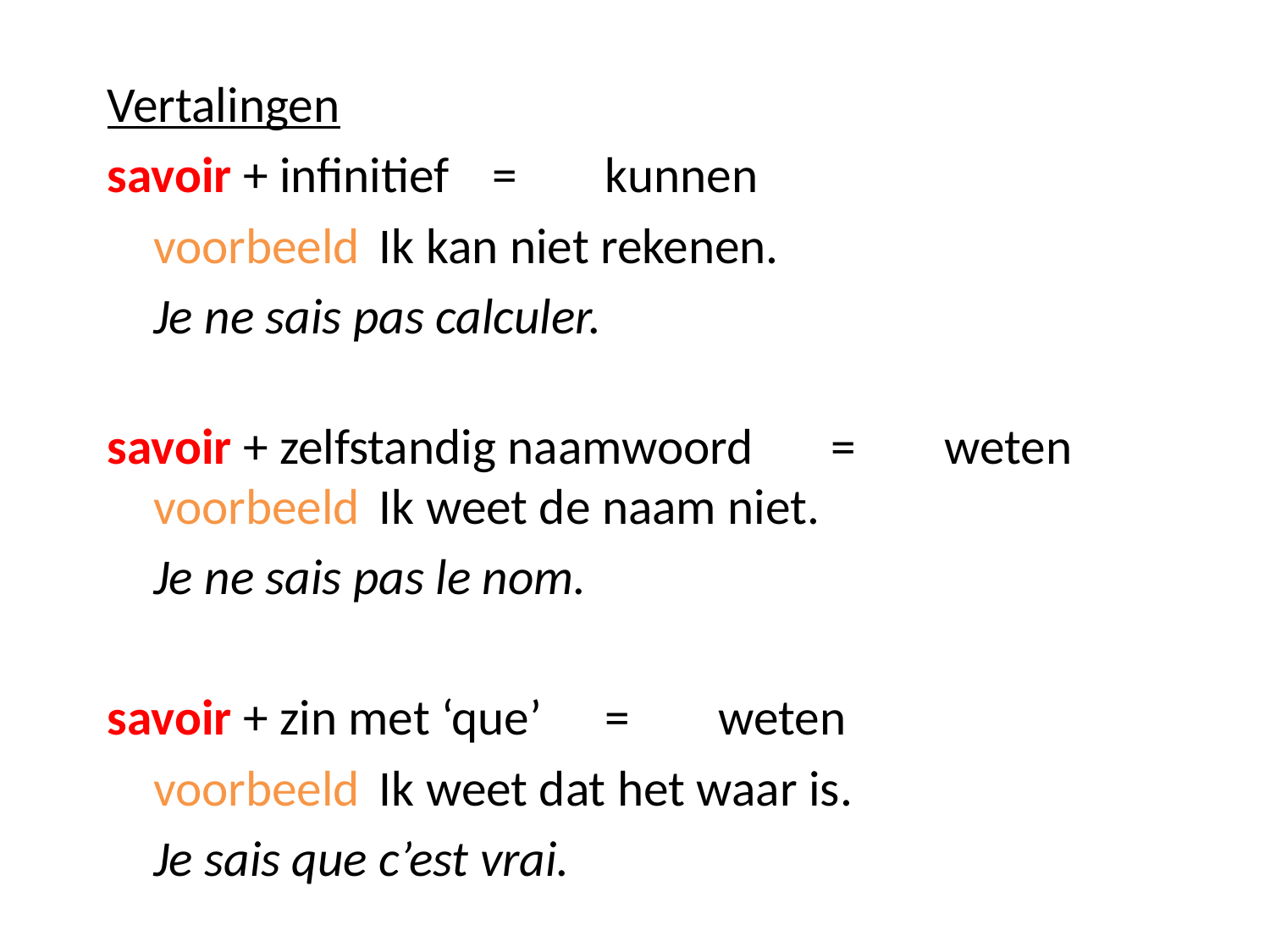

Vertalingen
savoir + infinitief				=	kunnen
	voorbeeld		Ik kan niet rekenen.
					Je ne sais pas calculer.
savoir + zelfstandig naamwoord	=	weten
voorbeeld		Ik weet de naam niet.
					Je ne sais pas le nom.

savoir + zin met ‘que’			=	weten
	voorbeeld		Ik weet dat het waar is.
					Je sais que c’est vrai.